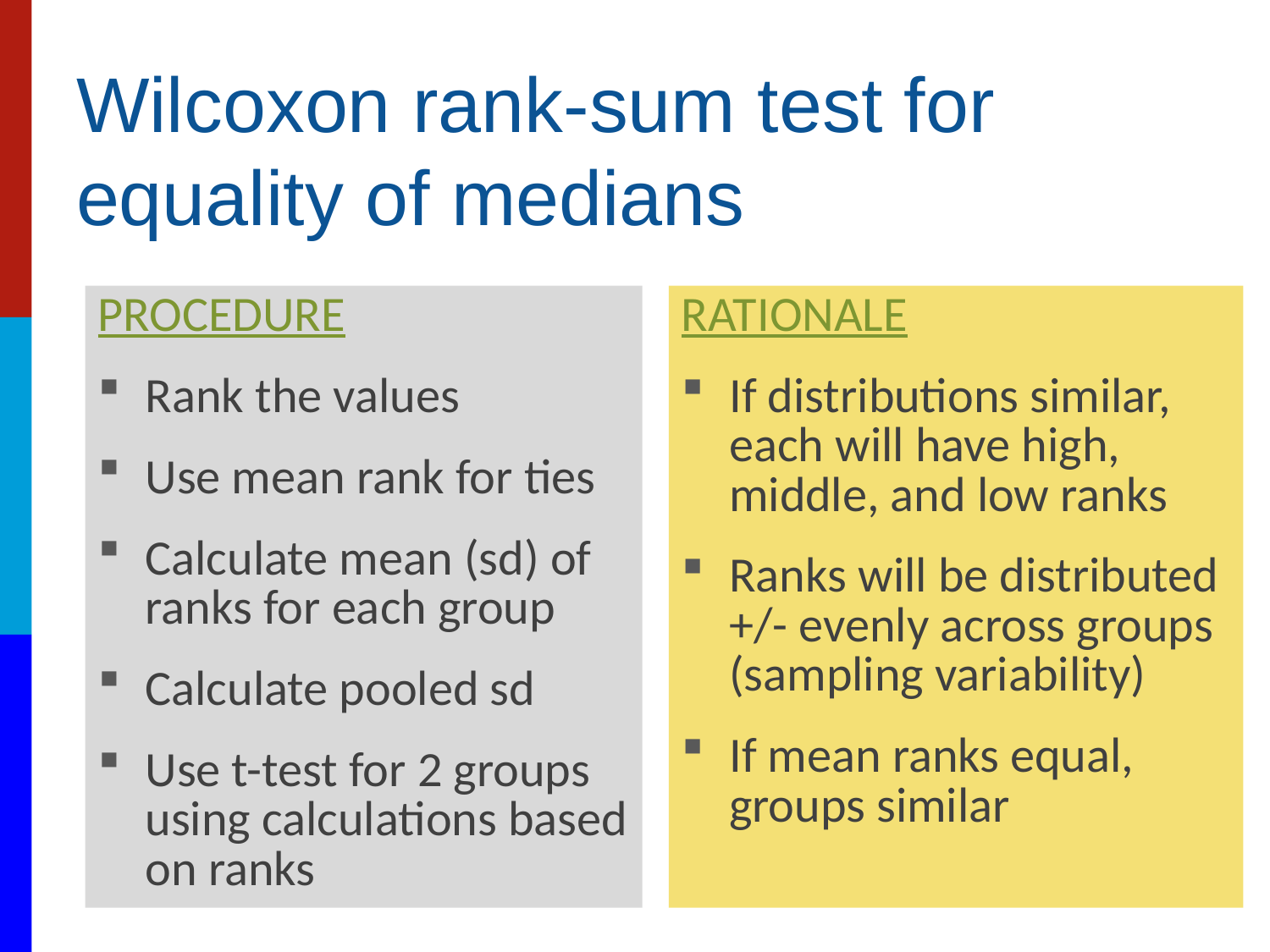

# Wilcoxon rank-sum test for equality of medians
PROCEDURE
Rank the values
Use mean rank for ties
Calculate mean (sd) of ranks for each group
Calculate pooled sd
Use t-test for 2 groups using calculations based on ranks
RATIONALE
If distributions similar, each will have high, middle, and low ranks
Ranks will be distributed +/- evenly across groups (sampling variability)
If mean ranks equal, groups similar